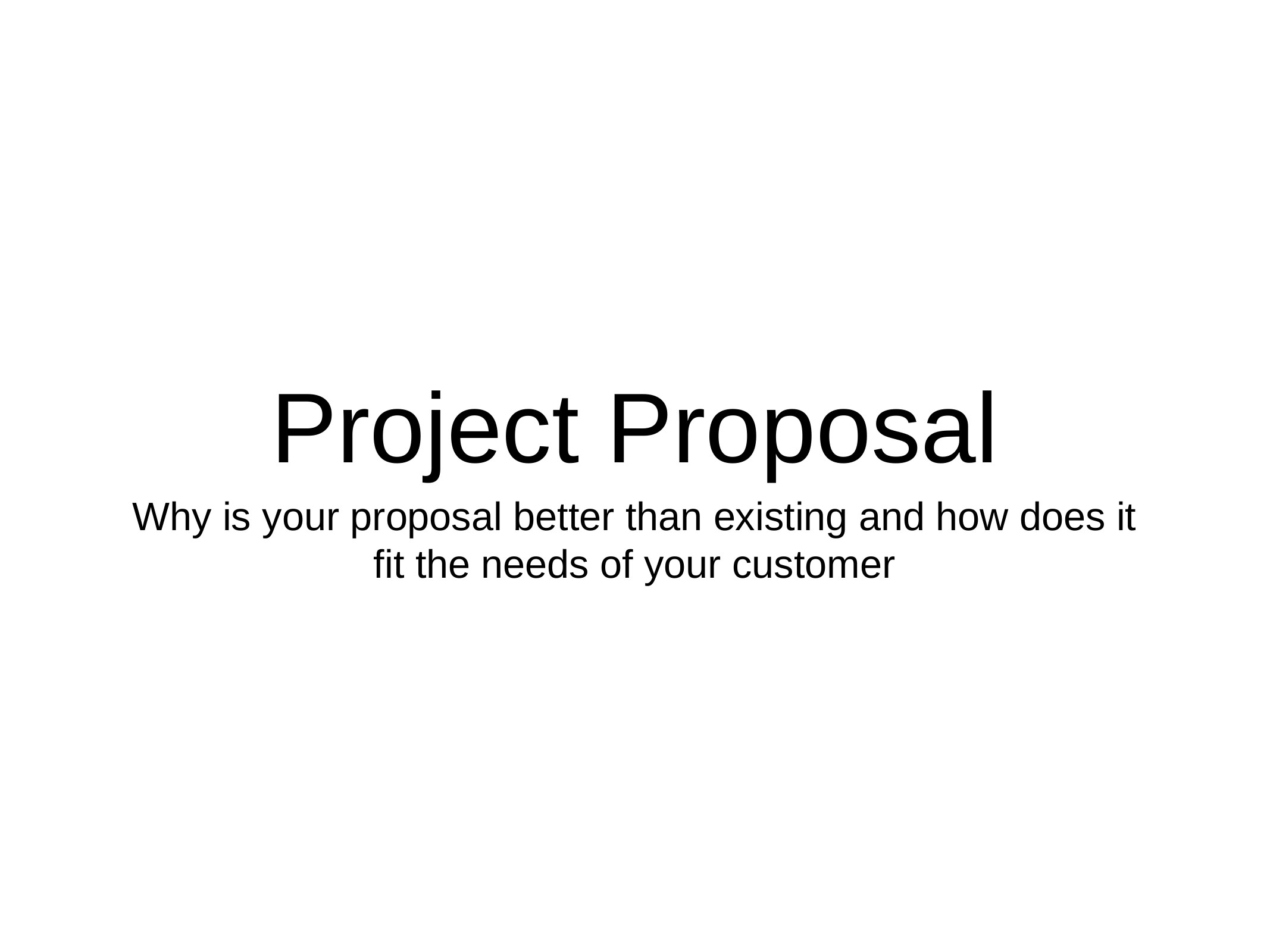

# Project Proposal
Why is your proposal better than existing and how does it fit the needs of your customer